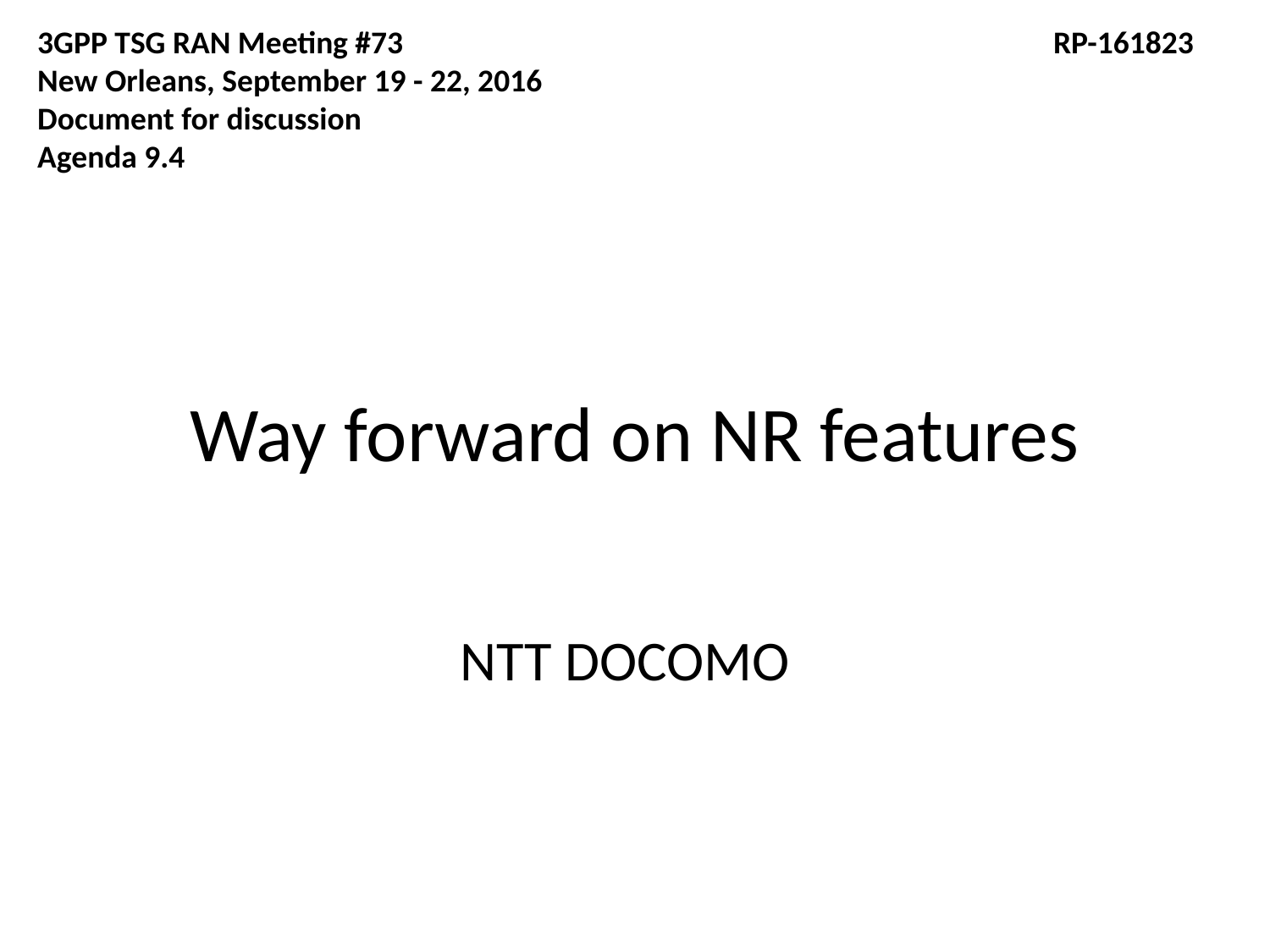

3GPP TSG RAN Meeting #73						RP-161823
New Orleans, September 19 - 22, 2016
Document for discussion
Agenda 9.4
# Way forward on NR features

NTT DOCOMO